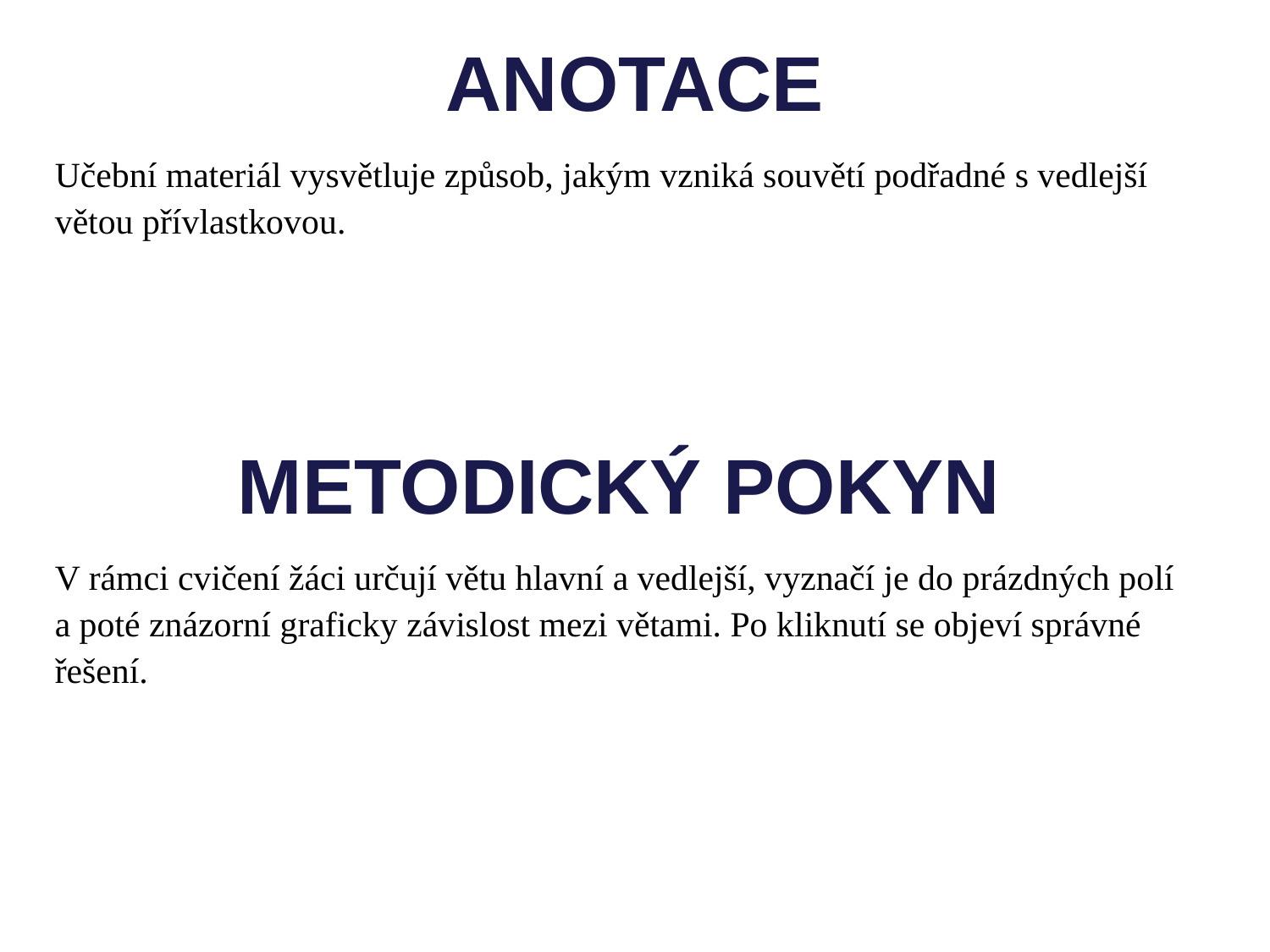

ANOTACE
Učební materiál vysvětluje způsob, jakým vzniká souvětí podřadné s vedlejší větou přívlastkovou.
METODICKÝ POKYN
V rámci cvičení žáci určují větu hlavní a vedlejší, vyznačí je do prázdných polí a poté znázorní graficky závislost mezi větami. Po kliknutí se objeví správné řešení.